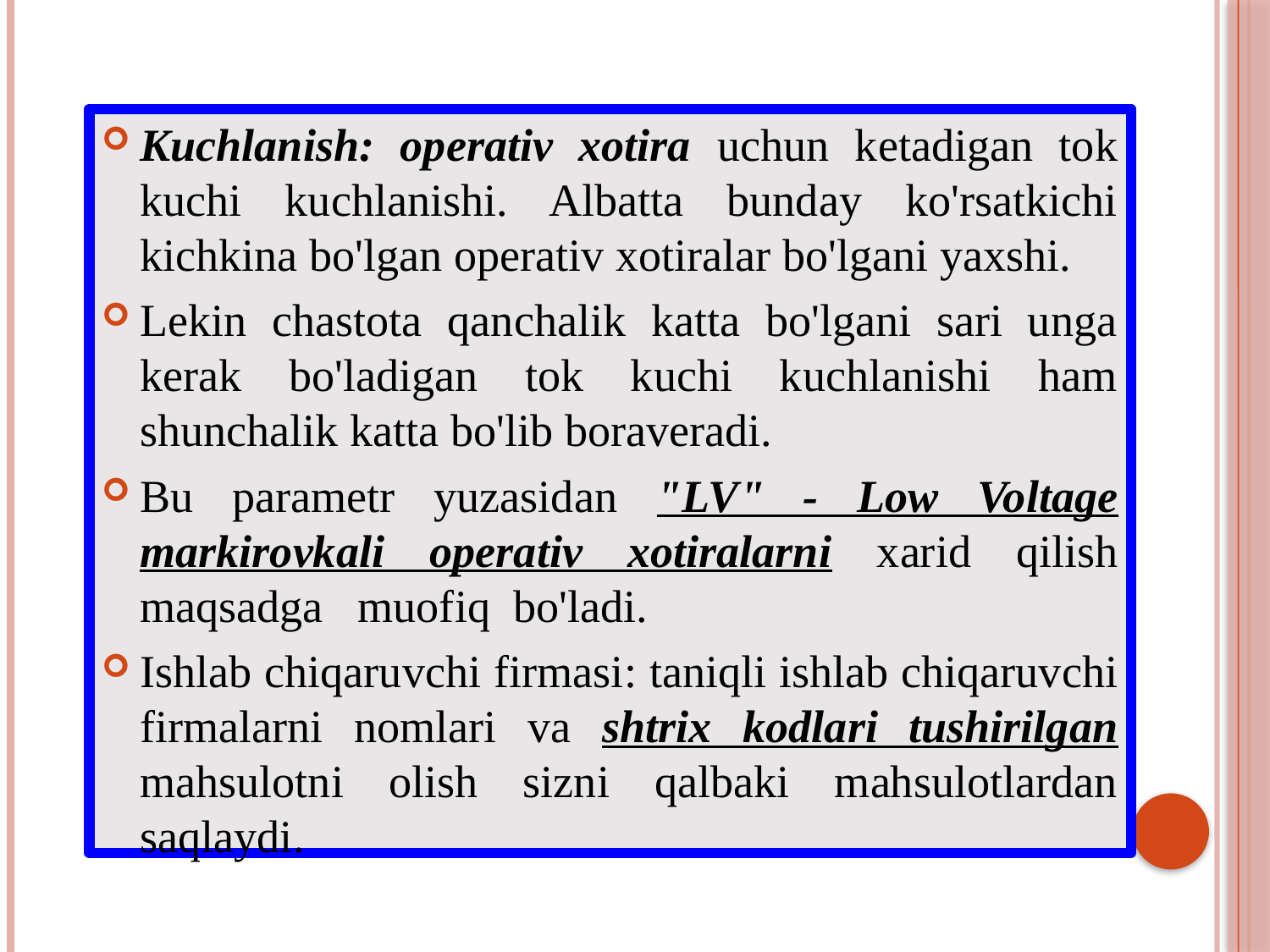

Kuchlanish: operativ xotira uchun ketadigan tok kuchi kuchlanishi. Albatta bunday ko'rsatkichi kichkina bo'lgan operativ xotiralar bo'lgani yaxshi.
Lekin chastota qanchalik katta bo'lgani sari unga kerak bo'ladigan tok kuchi kuchlanishi ham shunchalik katta bo'lib boraveradi.
Bu parametr yuzasidan "LV" - Low Voltage markirovkali operativ xotiralarni xarid qilish maqsadga   muofiq  bo'ladi.
Ishlab chiqaruvchi firmasi: taniqli ishlab chiqaruvchi firmalarni nomlari va shtrix kodlari tushirilgan mahsulotni olish sizni qalbaki mahsulotlardan saqlaydi.